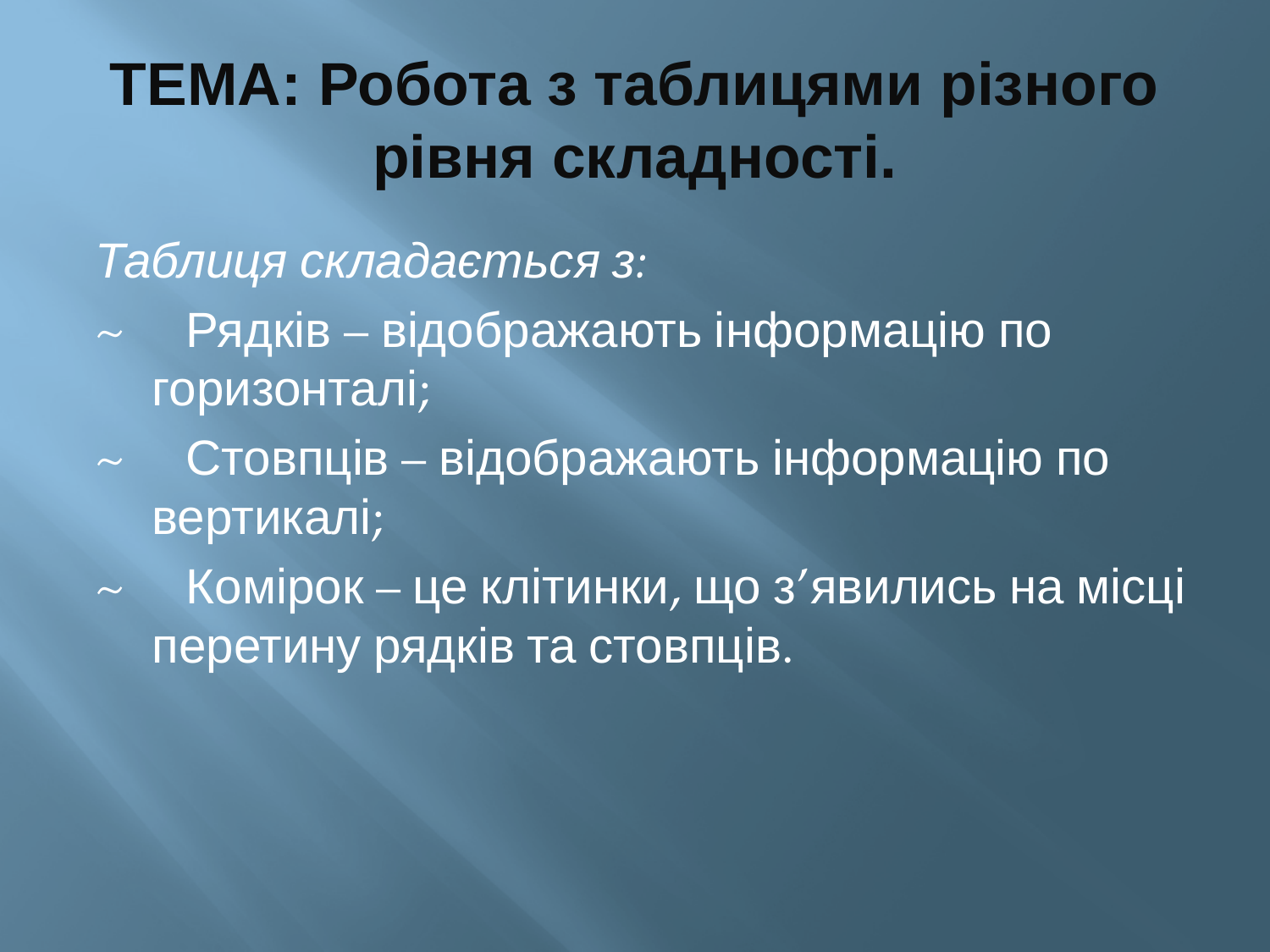

# ТЕМА: Робота з таблицями різного рівня складності.
Таблиця складається з:
~     Рядків – відображають інформацію по горизонталі;
~     Стовпців – відображають інформацію по вертикалі;
~     Комірок – це клітинки, що з’явились на місці перетину рядків та стовпців.